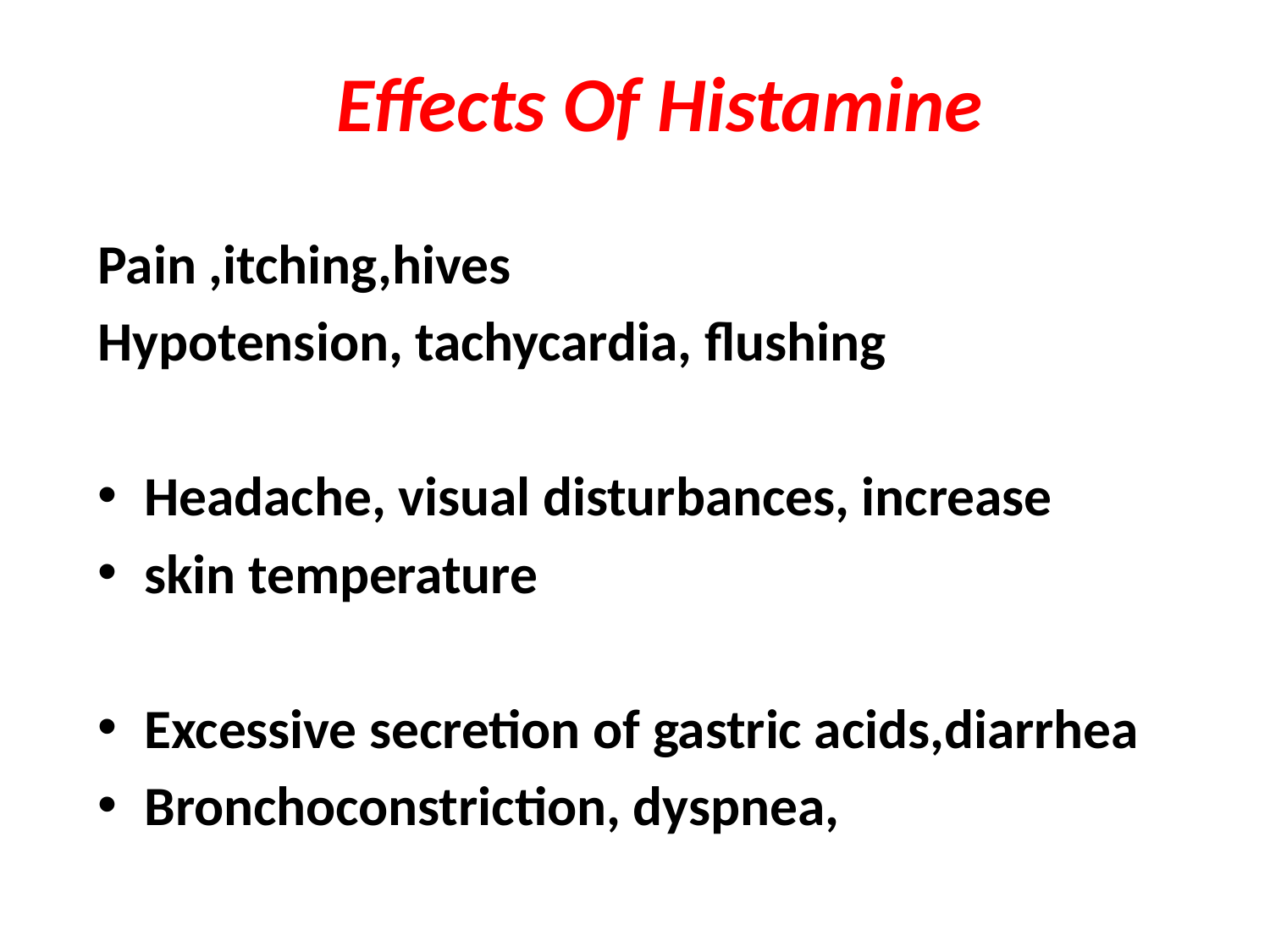

# Effects Of Histamine
Pain ,itching,hives
Hypotension, tachycardia, flushing

Headache, visual disturbances, increase
skin temperature

Excessive secretion of gastric acids,diarrhea
Bronchoconstriction, dyspnea,